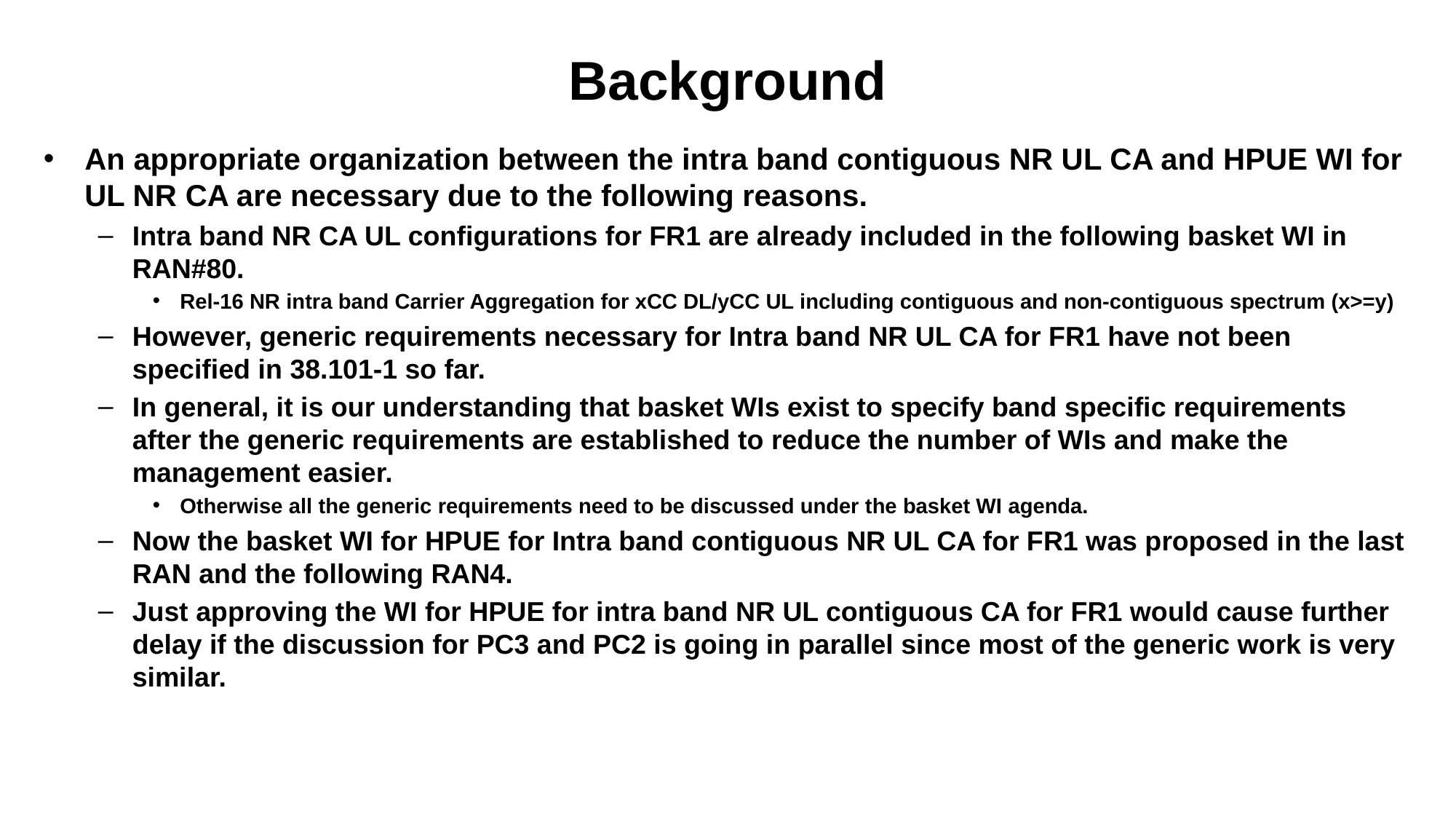

# Background
An appropriate organization between the intra band contiguous NR UL CA and HPUE WI for UL NR CA are necessary due to the following reasons.
Intra band NR CA UL configurations for FR1 are already included in the following basket WI in RAN#80.
Rel-16 NR intra band Carrier Aggregation for xCC DL/yCC UL including contiguous and non-contiguous spectrum (x>=y)
However, generic requirements necessary for Intra band NR UL CA for FR1 have not been specified in 38.101-1 so far.
In general, it is our understanding that basket WIs exist to specify band specific requirements after the generic requirements are established to reduce the number of WIs and make the management easier.
Otherwise all the generic requirements need to be discussed under the basket WI agenda.
Now the basket WI for HPUE for Intra band contiguous NR UL CA for FR1 was proposed in the last RAN and the following RAN4.
Just approving the WI for HPUE for intra band NR UL contiguous CA for FR1 would cause further delay if the discussion for PC3 and PC2 is going in parallel since most of the generic work is very similar.